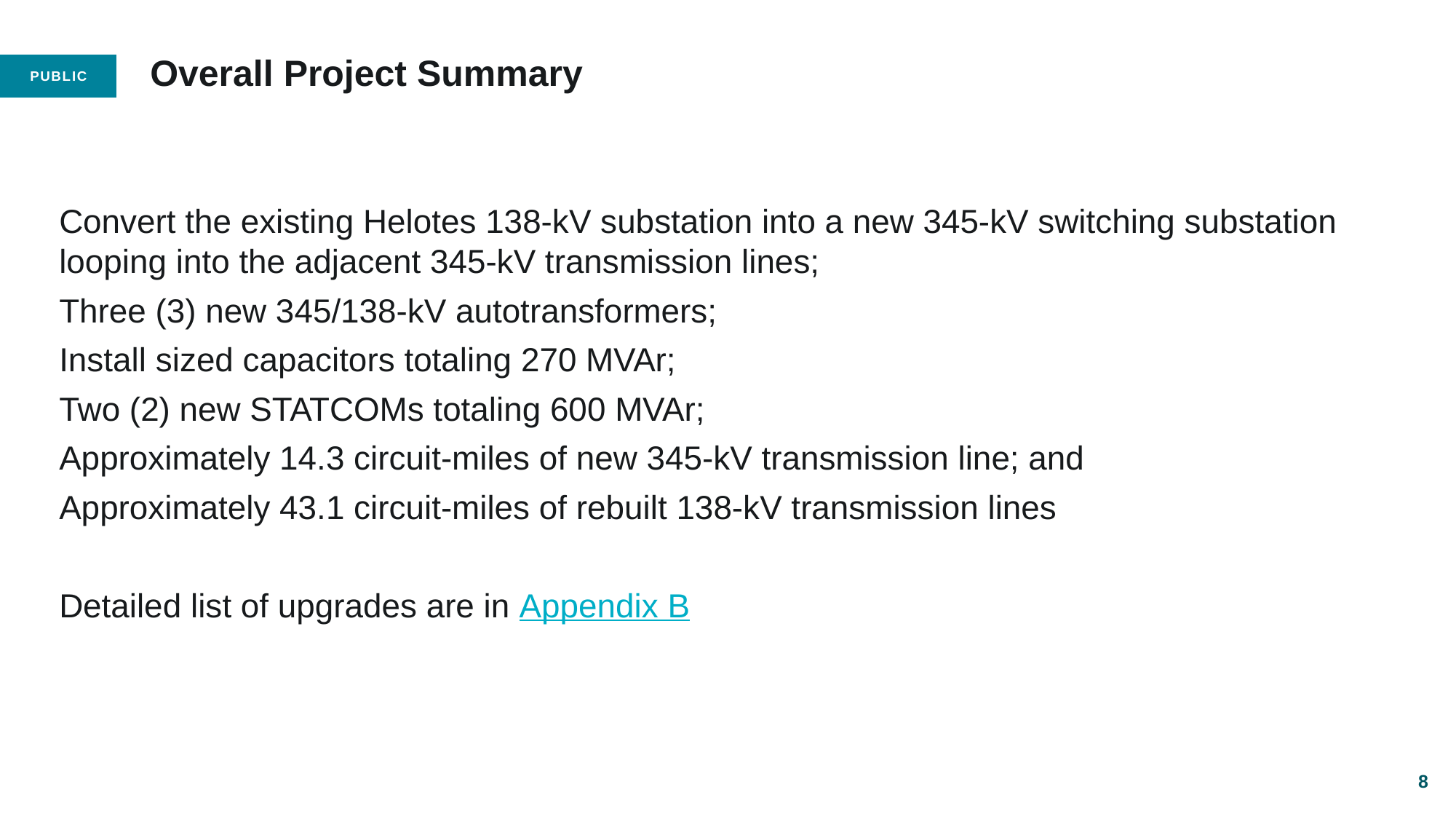

# Overall Project Summary
Convert the existing Helotes 138-kV substation into a new 345-kV switching substation looping into the adjacent 345-kV transmission lines;
Three (3) new 345/138-kV autotransformers;
Install sized capacitors totaling 270 MVAr;
Two (2) new STATCOMs totaling 600 MVAr;
Approximately 14.3 circuit-miles of new 345-kV transmission line; and
Approximately 43.1 circuit-miles of rebuilt 138-kV transmission lines

Detailed list of upgrades are in Appendix B

8